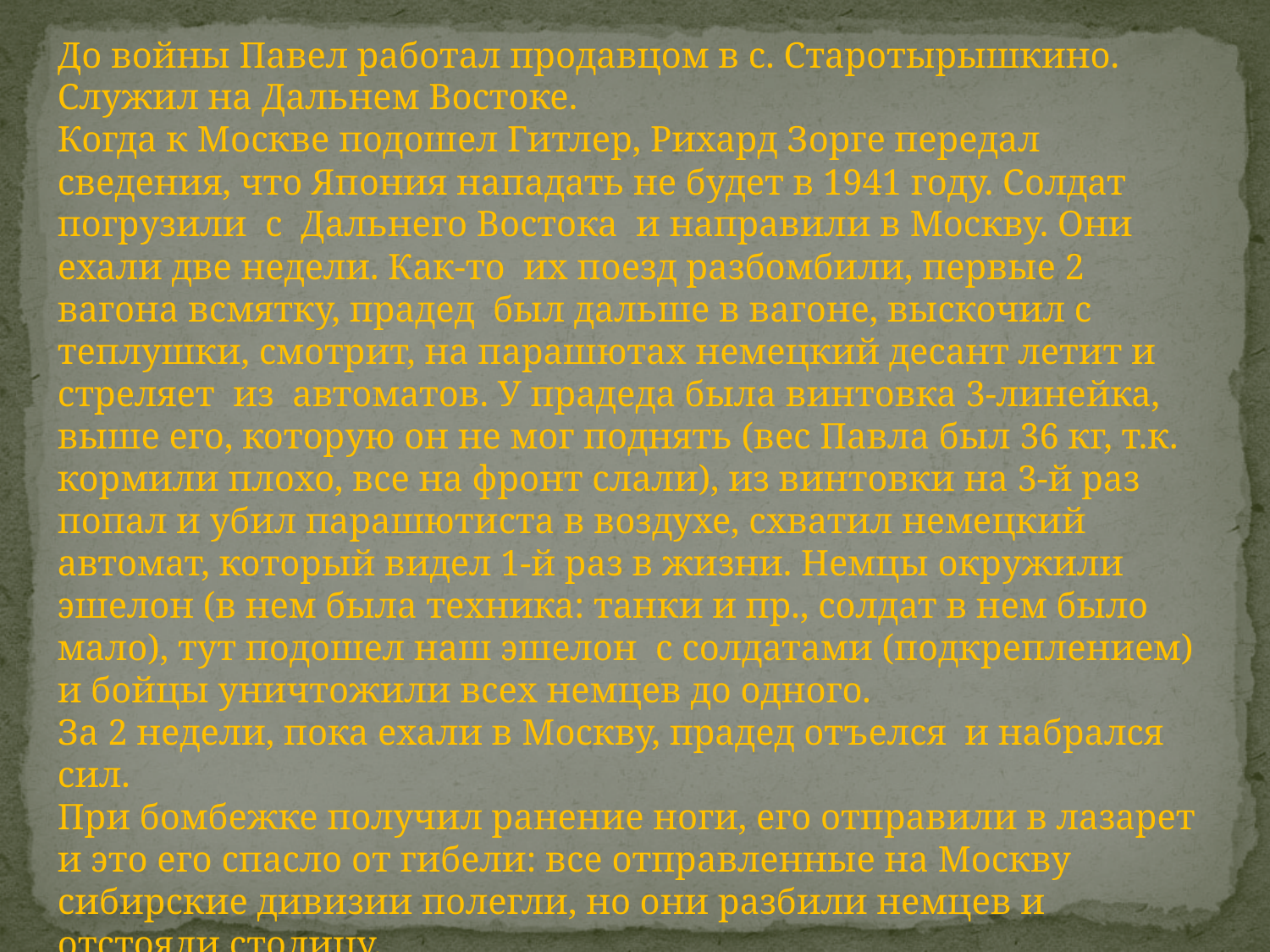

До войны Павел работал продавцом в с. Старотырышкино.
Служил на Дальнем Востоке.
Когда к Москве подошел Гитлер, Рихард Зорге передал сведения, что Япония нападать не будет в 1941 году. Солдат погрузили  с  Дальнего Востока  и направили в Москву. Они ехали две недели. Как-то  их поезд разбомбили, первые 2 вагона всмятку, прадед  был дальше в вагоне, выскочил с теплушки, смотрит, на парашютах немецкий десант летит и стреляет  из  автоматов. У прадеда была винтовка 3-линейка, выше его, которую он не мог поднять (вес Павла был 36 кг, т.к. кормили плохо, все на фронт слали), из винтовки на 3-й раз попал и убил парашютиста в воздухе, схватил немецкий  автомат, который видел 1-й раз в жизни. Немцы окружили  эшелон (в нем была техника: танки и пр., солдат в нем было мало), тут подошел наш эшелон  с солдатами (подкреплением) и бойцы уничтожили всех немцев до одного.
За 2 недели, пока ехали в Москву, прадед отъелся  и набрался  сил.
При бомбежке получил ранение ноги, его отправили в лазарет  и это его спасло от гибели: все отправленные на Москву сибирские дивизии полегли, но они разбили немцев и отстояли столицу.
Прадед был старший сержант, его назначили помкомвзвода. Потом прошел 3-месячные  курсы и дали мл. лейтенанта, потом лейтенанта.